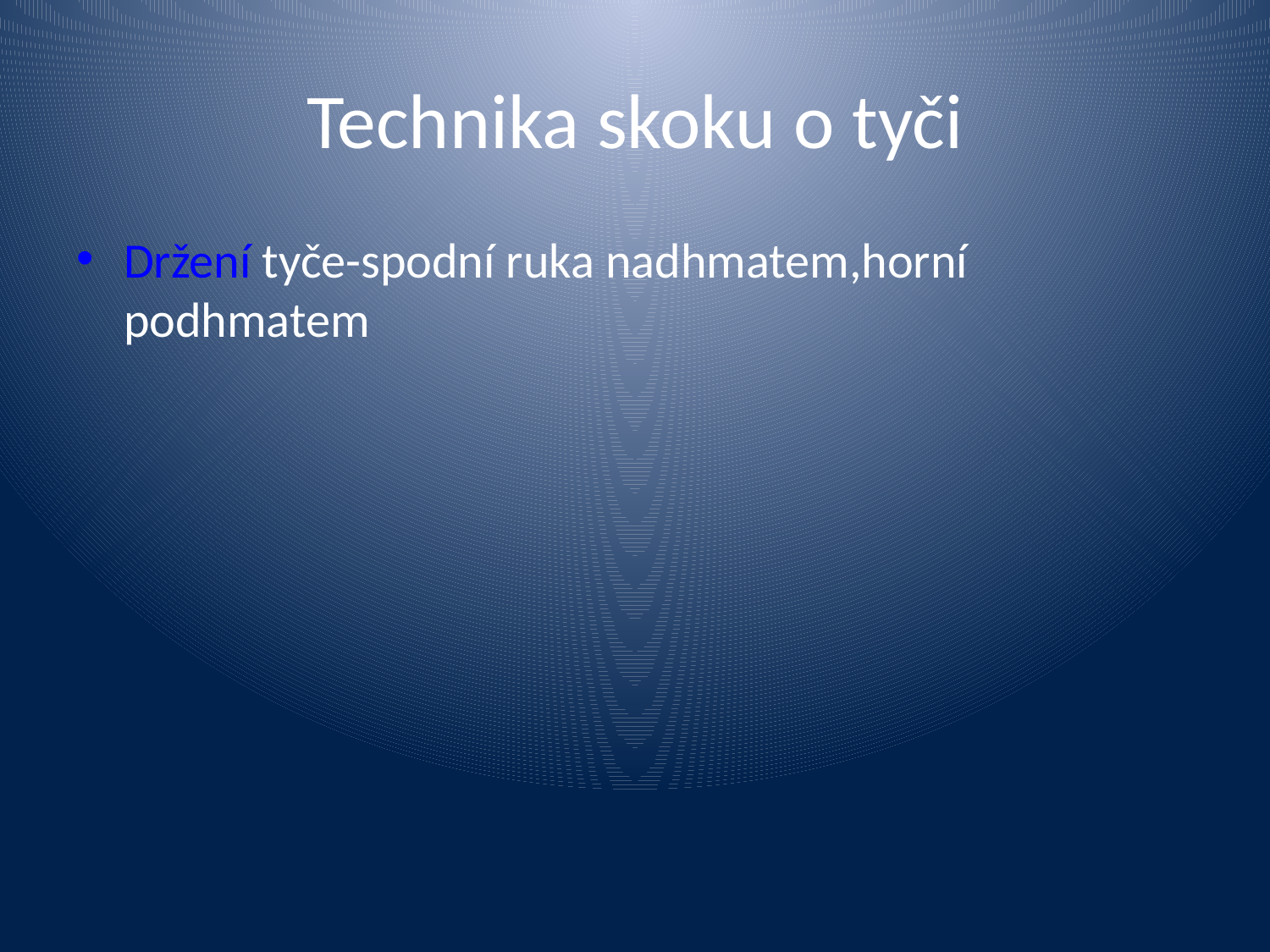

# Technika skoku o tyči
Držení tyče-spodní ruka nadhmatem,horní podhmatem